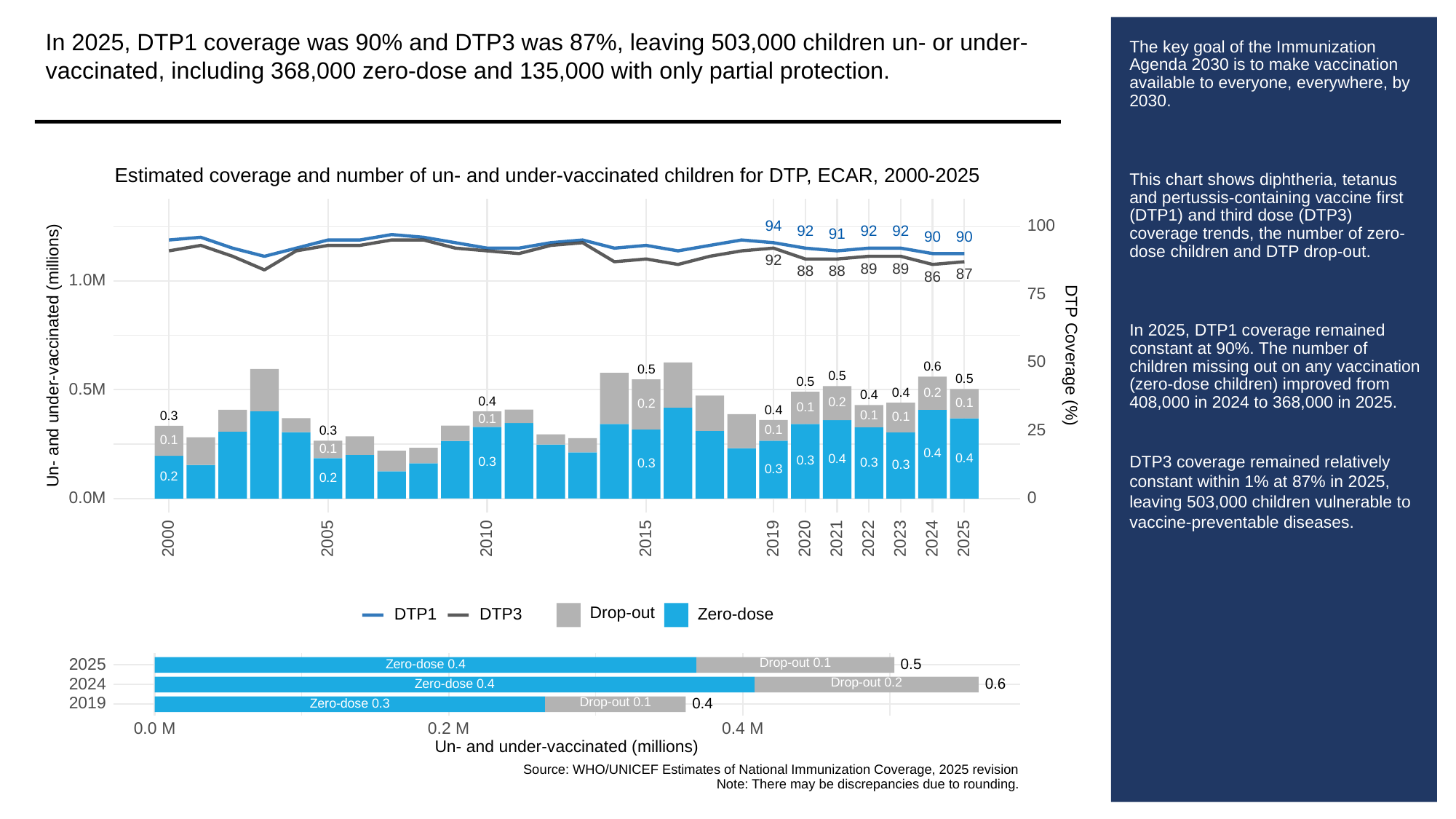

In 2025, DTP1 coverage was 90% and DTP3 was 87%, leaving 503,000 children un- or under-vaccinated, including 368,000 zero-dose and 135,000 with only partial protection.
# The key goal of the Immunization Agenda 2030 is to make vaccination available to everyone, everywhere, by 2030.

This chart shows diphtheria, tetanus and pertussis-containing vaccine first (DTP1) and third dose (DTP3) coverage trends, the number of zero-dose children and DTP drop-out.

In 2025, DTP1 coverage remained constant at 90%. The number of children missing out on any vaccination (zero-dose children) improved from 408,000 in 2024 to 368,000 in 2025.

DTP3 coverage remained relatively constant within 1% at 87% in 2025, leaving 503,000 children vulnerable to vaccine-preventable diseases.

Estimated coverage and number of un- and under-vaccinated children for DTP, ECAR, 2000-2025

100
94
92
92
92

91
90
90

92
89
89
88
88
87
86
1.0M

75

Un- and under-vaccinated (millions)
DTP Coverage (%)
50
0.6

0.5

0.5

0.5

0.5

0.5M

0.2
0.4

0.4

0.4
0.2
0.1
0.2

0.1

0.4

0.1

0.3
0.1

0.1

25
0.1

0.3

0.1

0.1

0.4

0.4
0.4

0.3
0.3
0.3

0.3
0.3

0.3

0.2
0.2
0.0M
0

2023
2000
2005
2010
2015
2019
2020
2021
2022
2024
2025

Drop-out
DTP3
Zero-dose
DTP1

Drop-out 0.1
2025
0.5
Zero-dose 0.4

Drop-out 0.2
2024
0.6
Zero-dose 0.4

Drop-out 0.1
2019
0.4
Zero-dose 0.3

0.0 M
0.2 M
0.4 M
Un- and under-vaccinated (millions)
Source: WHO/UNICEF Estimates of National Immunization Coverage, 2025 revision
Note: There may be discrepancies due to rounding.